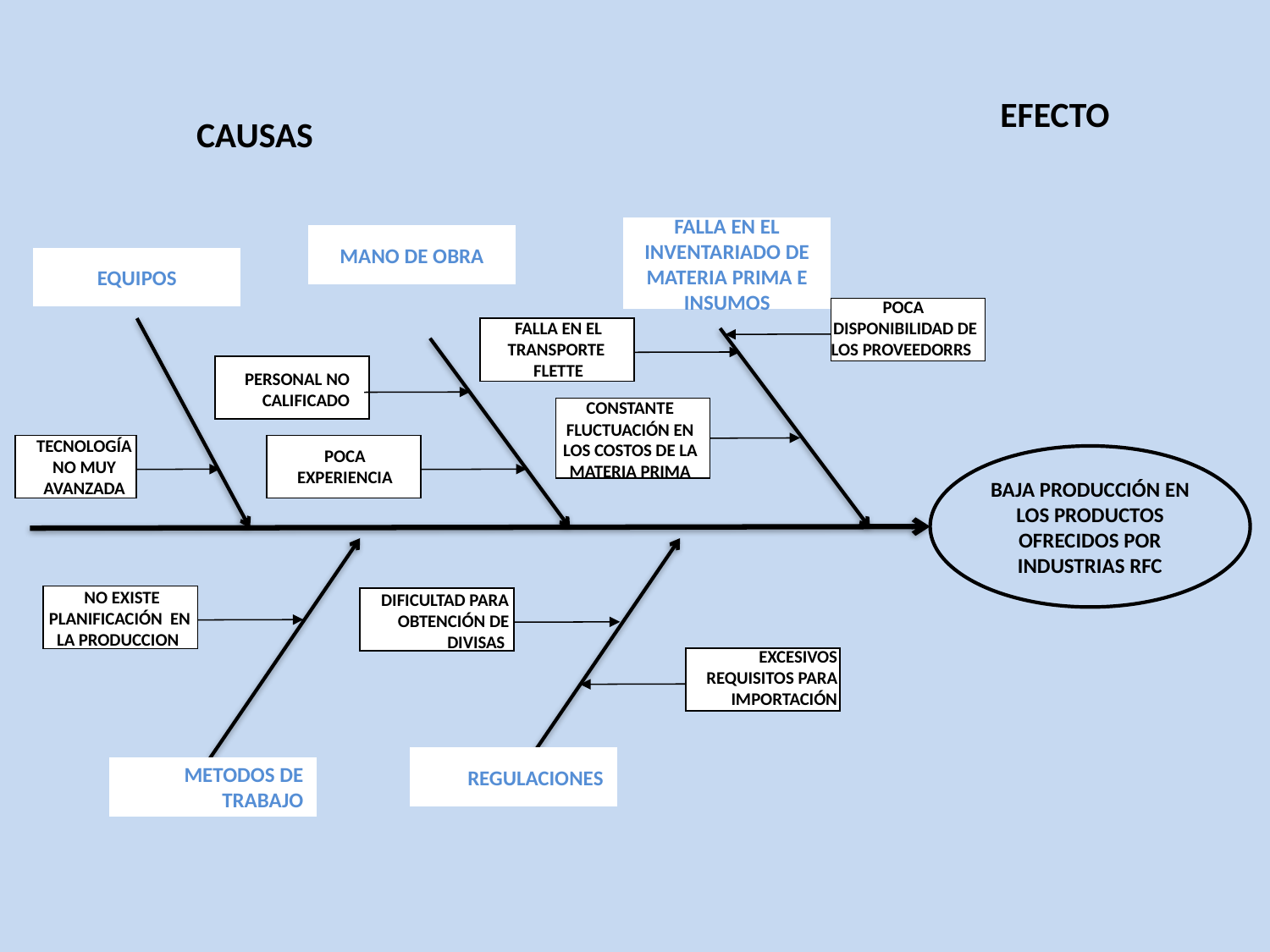

EFECTO
CAUSAS
FALLA EN EL INVENTARIADO DE MATERIA PRIMA E INSUMOS
MANO DE OBRA
EQUIPOS

POCA  DISPONIBILIDAD DE LOS PROVEEDORRS

FALLA EN EL TRANSPORTE  FLETTE

PERSONAL NO CALIFICADO

CONSTANTE FLUCTUACIÓN EN LOS COSTOS DE LA MATERIA PRIMA

TECNOLOGÍA NO MUY AVANZADA

POCA EXPERIENCIA
BAJA PRODUCCIÓN EN LOS PRODUCTOS OFRECIDOS POR INDUSTRIAS RFC

 NO EXISTE PLANIFICACIÓN  EN LA PRODUCCION

 DIFICULTAD PARA OBTENCIÓN DE DIVISAS

EXCESIVOS REQUISITOS PARA IMPORTACIÓN
REGULACIONES
METODOS DE TRABAJO